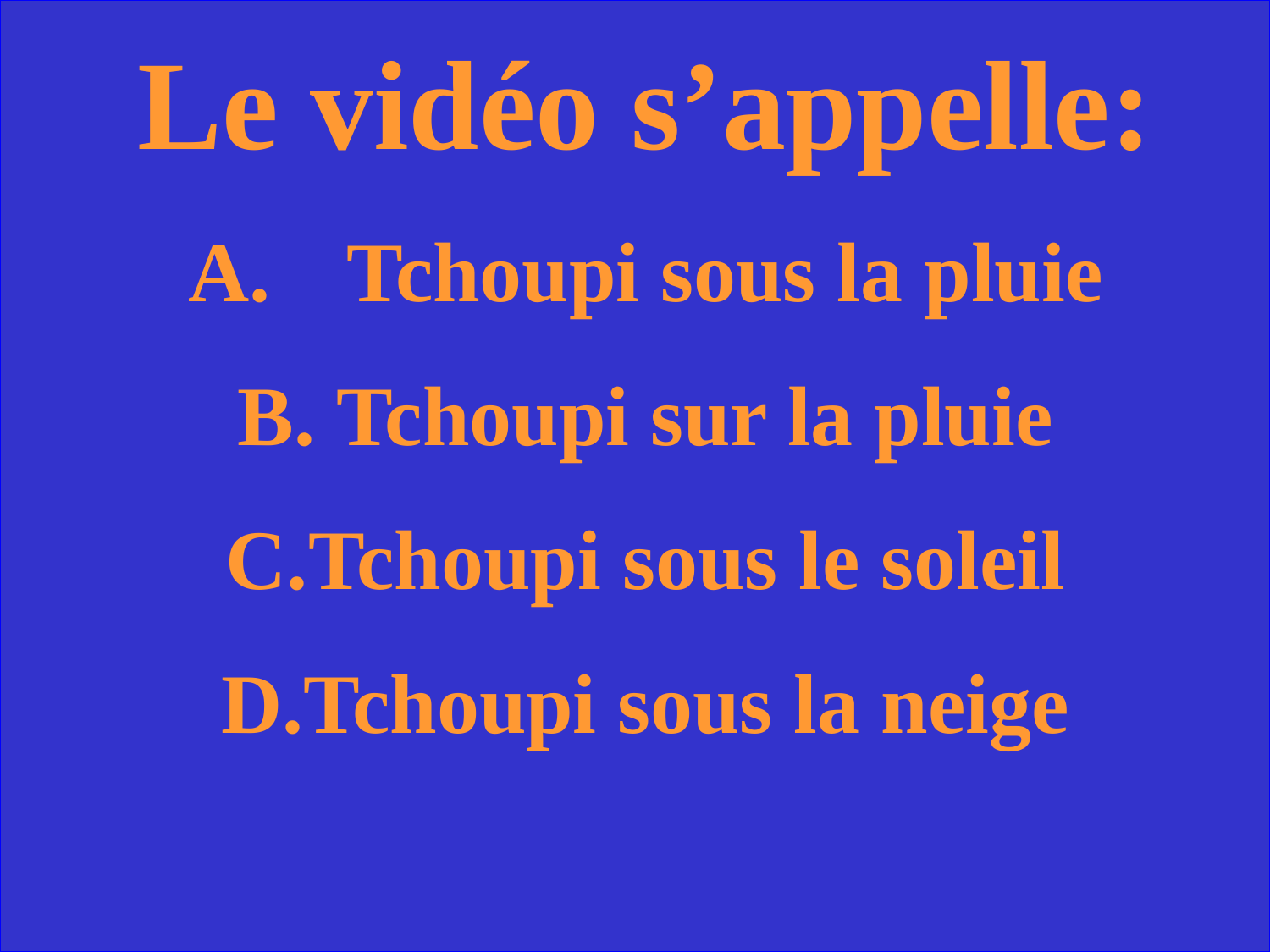

Le vidéo s’appelle:
Tchoupi sous la pluie
 Tchoupi sur la pluie
Tchoupi sous le soleil
Tchoupi sous la neige